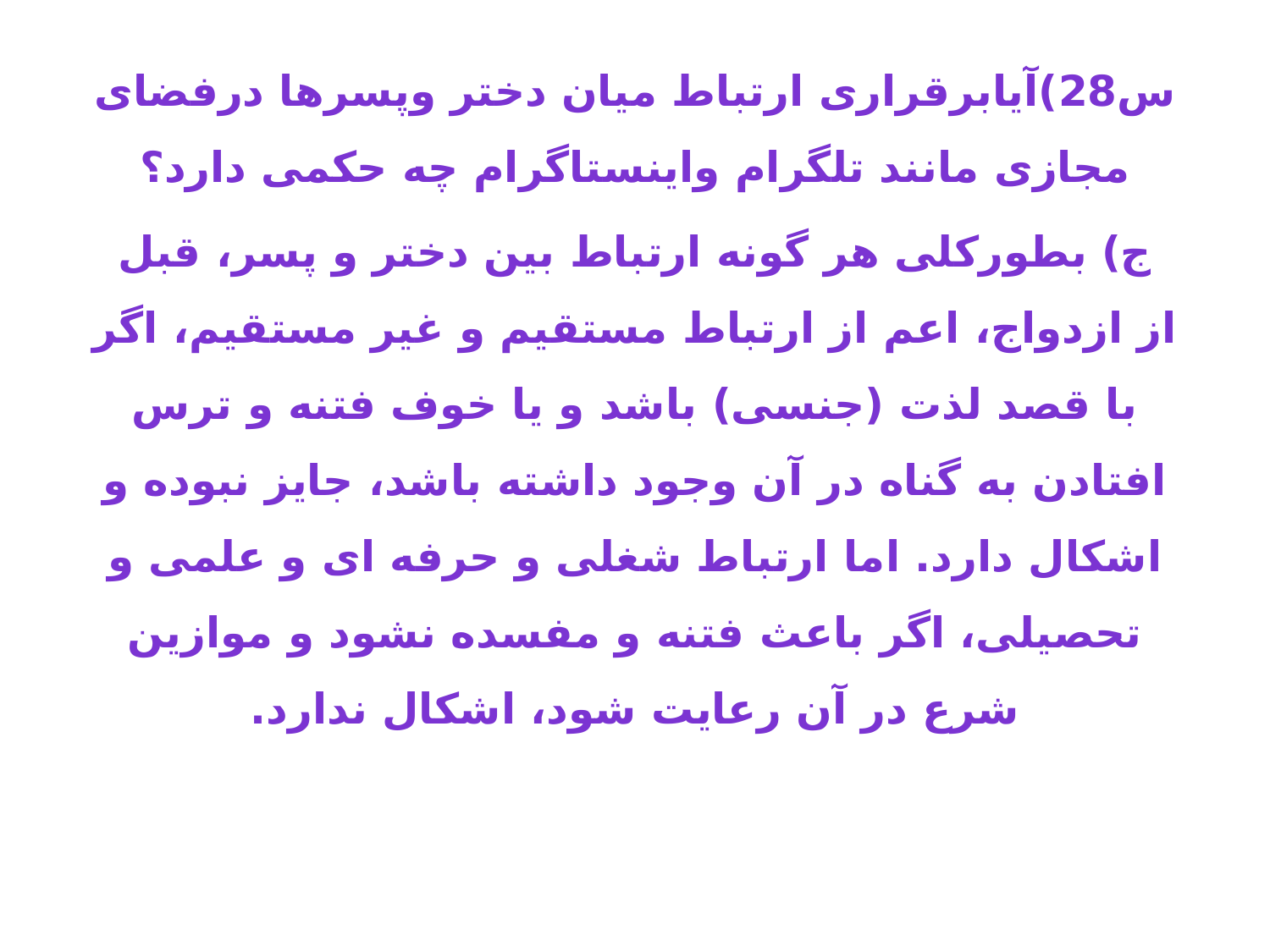

س28)آیابرقراری ارتباط میان دختر وپسرها درفضای مجازی مانند تلگرام واینستاگرام چه حکمی دارد؟
ج) بطورکلی هر گونه ارتباط بین دختر و پسر، قبل از ازدواج، اعم از ارتباط مستقیم و غیر مستقیم، اگر با قصد لذت (جنسی) باشد و یا خوف فتنه و ترس افتادن به گناه در آن وجود داشته باشد، جایز نبوده و اشکال دارد. اما ارتباط شغلی و حرفه ای و علمی و تحصیلی، اگر باعث فتنه و مفسده نشود و موازین شرع در آن رعایت شود، اشکال ندارد.